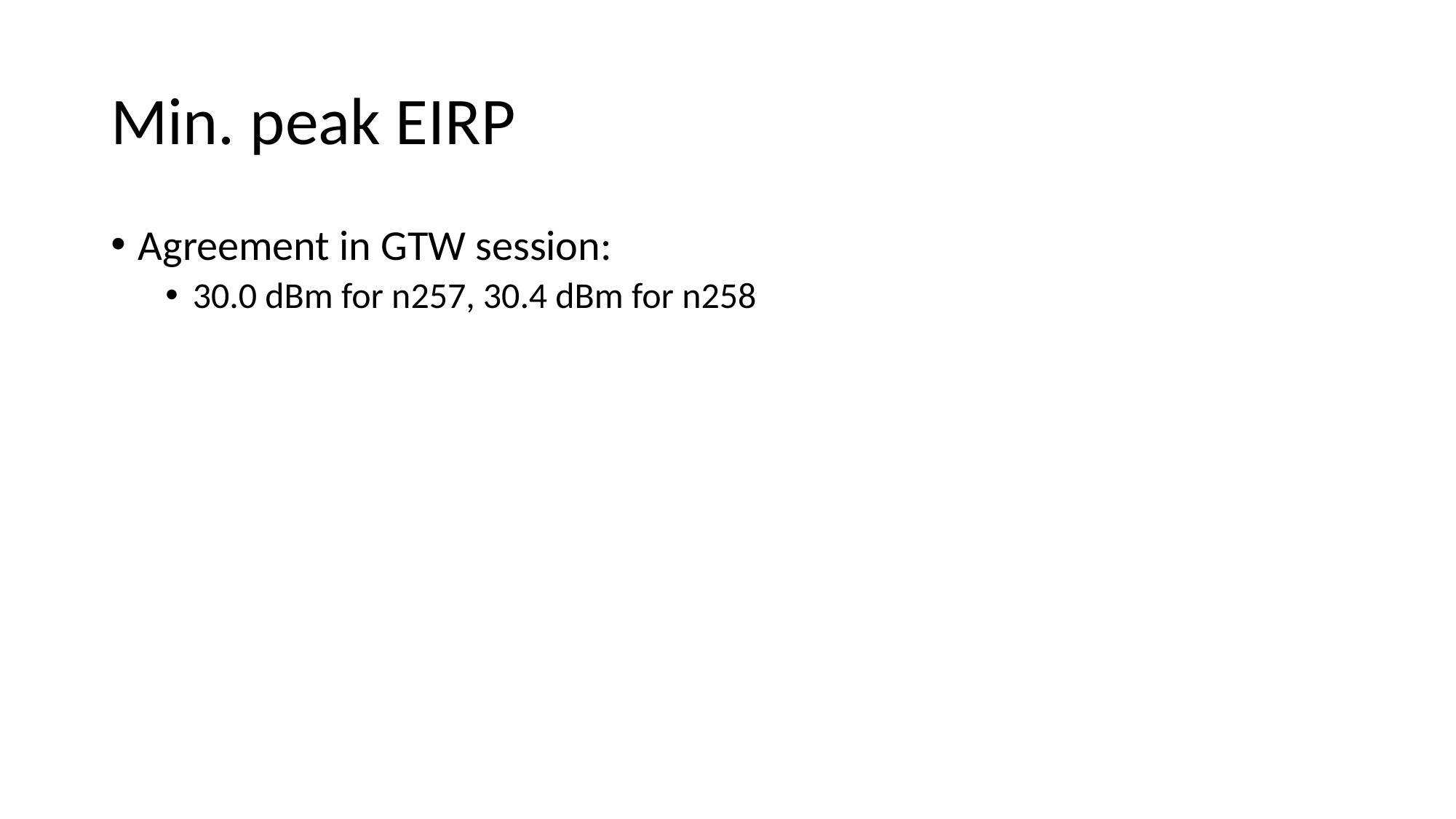

# Min. peak EIRP
Agreement in GTW session:
30.0 dBm for n257, 30.4 dBm for n258